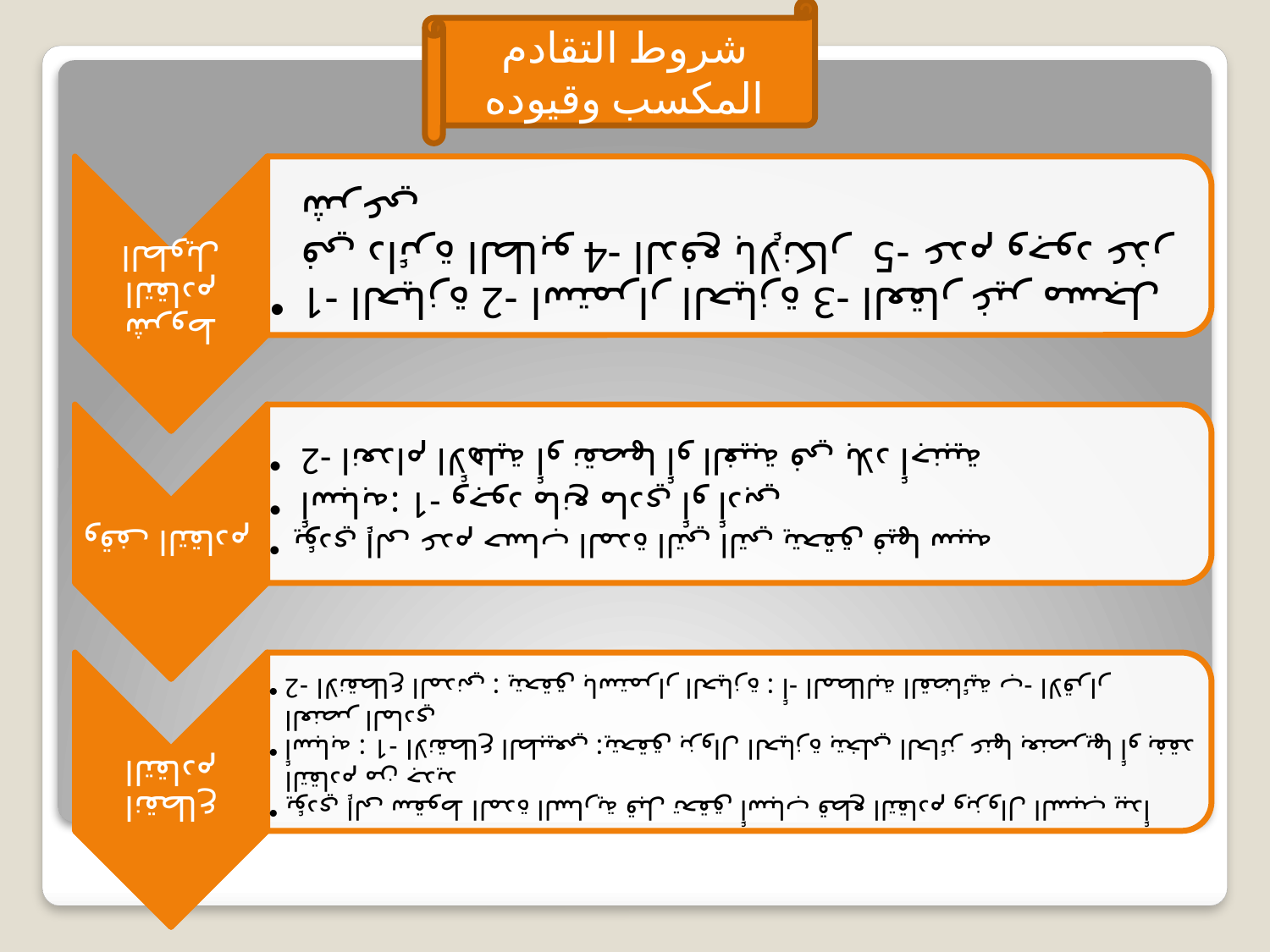

# *
شروط التقادم المكسب وقيوده
شروط التقادم الطويل
1- الحيازة 2- استمرار الحيازة 3- العقار غير مسجل في دائرة الطابو 4- الدفع بالإنكار  5- عدم وجود عذر شرعي
وقف التقادم
يؤدي إلى عدم حساب المدة التي التي يتحقق فيها سببه
أسبابه: 1- وجود مانع مادي أو أدبي
2- انعدام الأهلية أو نقصها أو الغيبة في بلاد أجنبية
انقطاع التقادم
يؤدي إلى سقوط المدة السارية قبل تحقق أسباب قطع التقادم وبزوال السبب يبدأ التقادم من جديد
أسبابه : 1- الانقطاع الطبيعي :يتحقق بزوال الحيازة بتخلي الحائز عنها بعنصريها أو بفقد العنصر المادي
2- الانقطاع المدني : يتحقق باستمرار الحيازة : أ- المطالبة القضائية ب- الاقرار